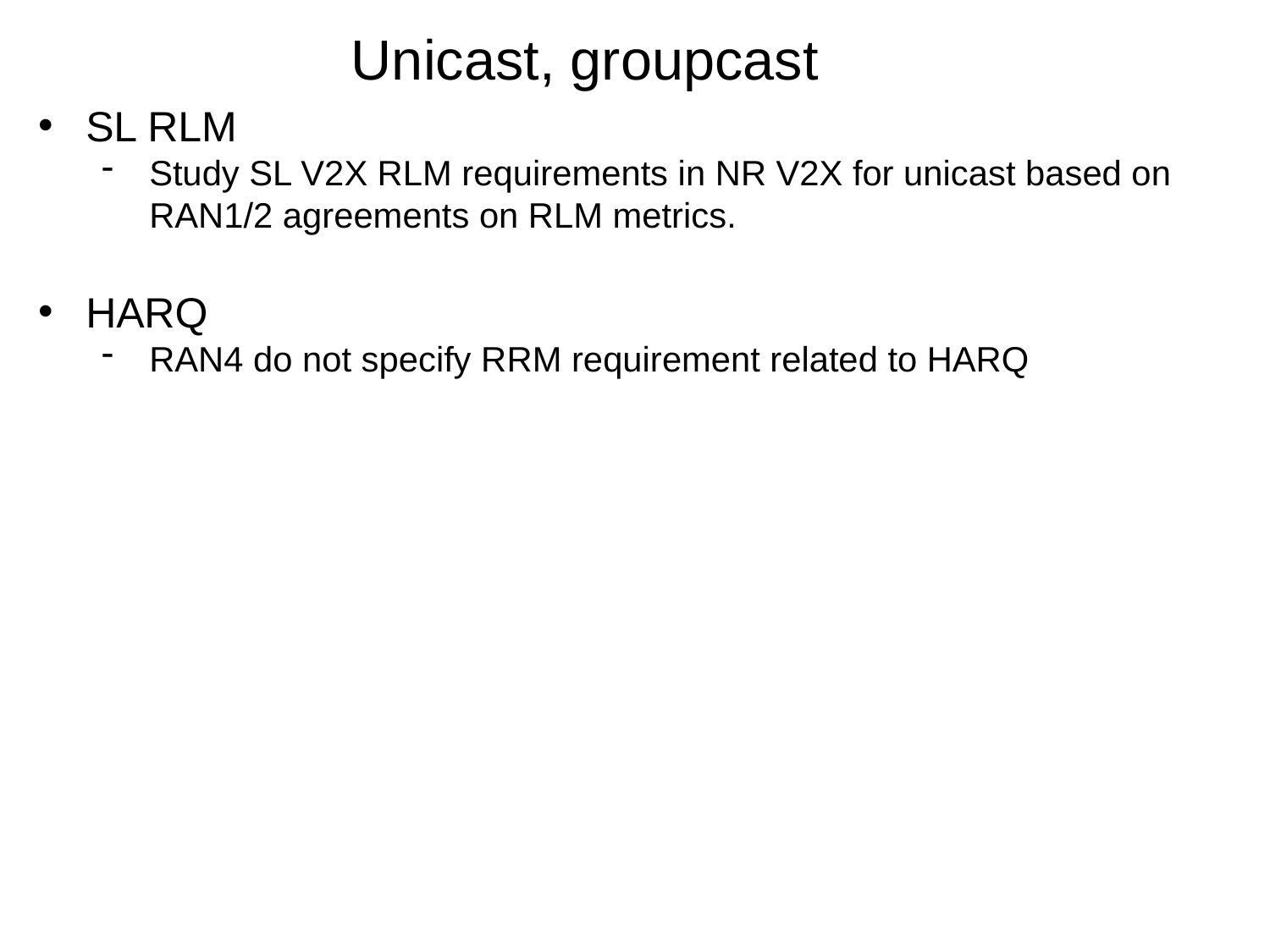

Unicast, groupcast
SL RLM
Study SL V2X RLM requirements in NR V2X for unicast based on RAN1/2 agreements on RLM metrics.

HARQ
RAN4 do not specify RRM requirement related to HARQ